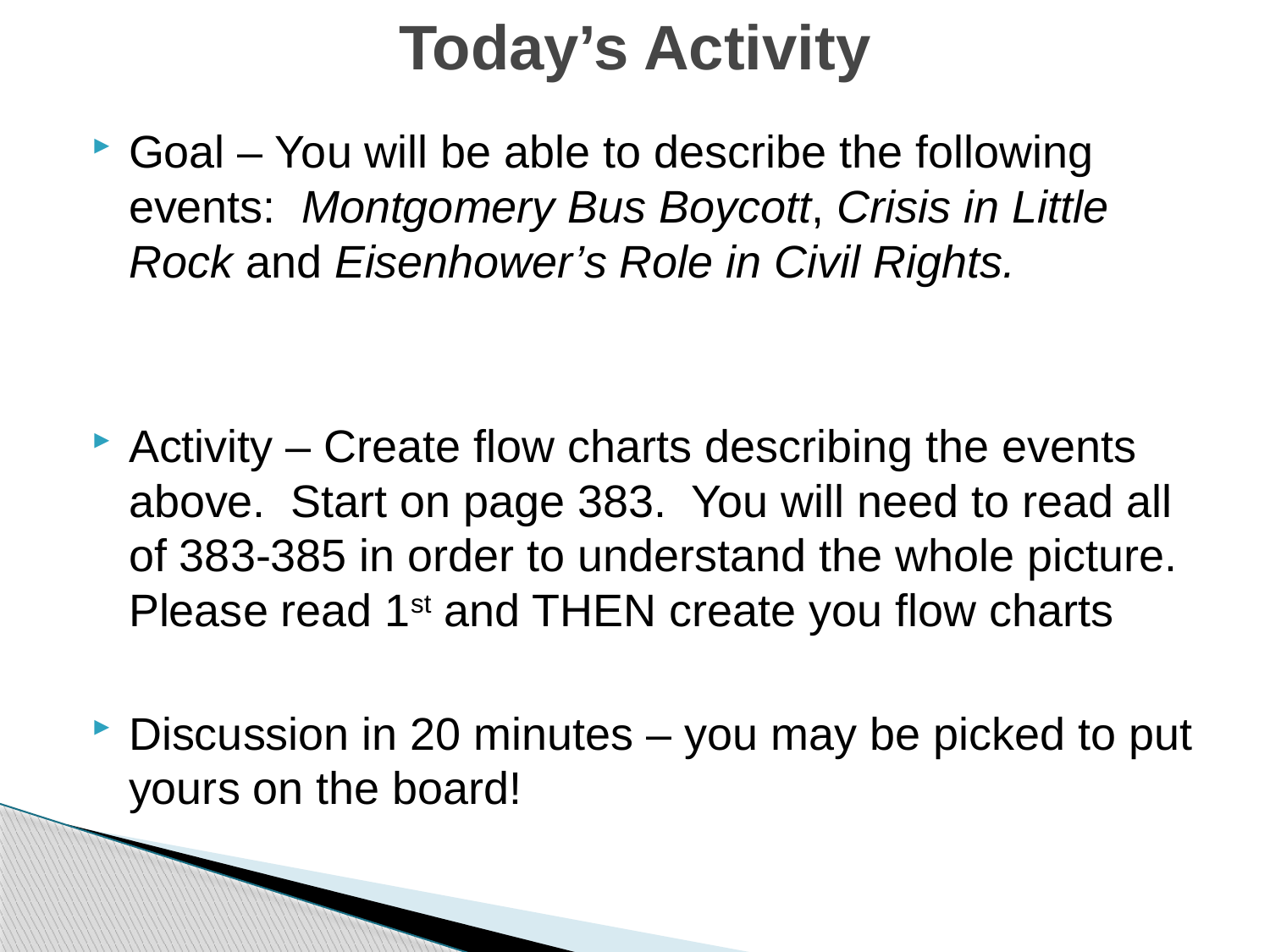

# Today’s Activity
Goal – You will be able to describe the following events:  Montgomery Bus Boycott, Crisis in Little Rock and Eisenhower’s Role in Civil Rights.

Activity – Create flow charts describing the events above.  Start on page 383.  You will need to read all of 383-385 in order to understand the whole picture.  Please read 1st and THEN create you flow charts

Discussion in 20 minutes – you may be picked to put yours on the board!